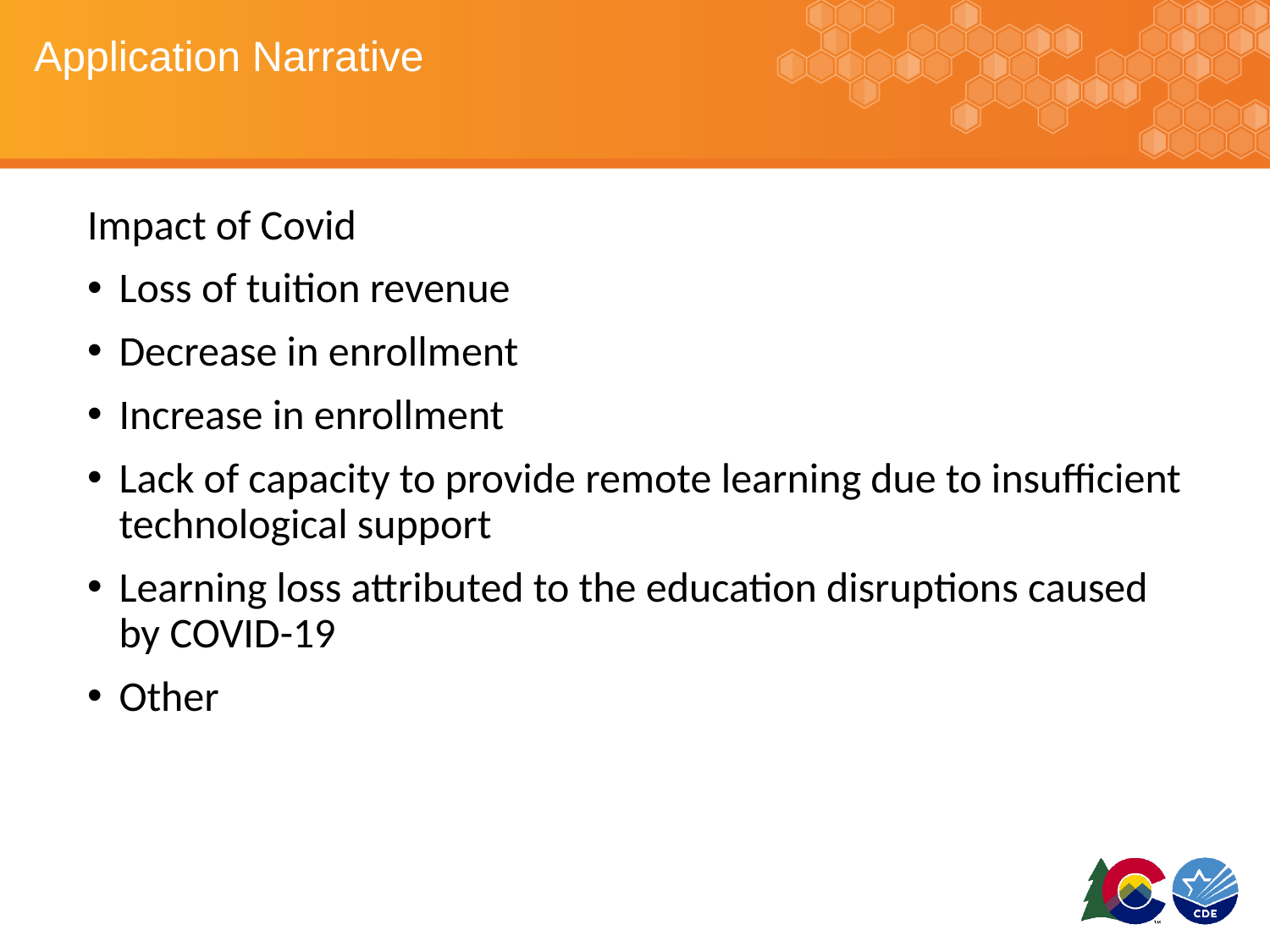

# Application Narrative
Impact of Covid
Loss of tuition revenue
Decrease in enrollment
Increase in enrollment
Lack of capacity to provide remote learning due to insufficient technological support
Learning loss attributed to the education disruptions caused by COVID-19
Other